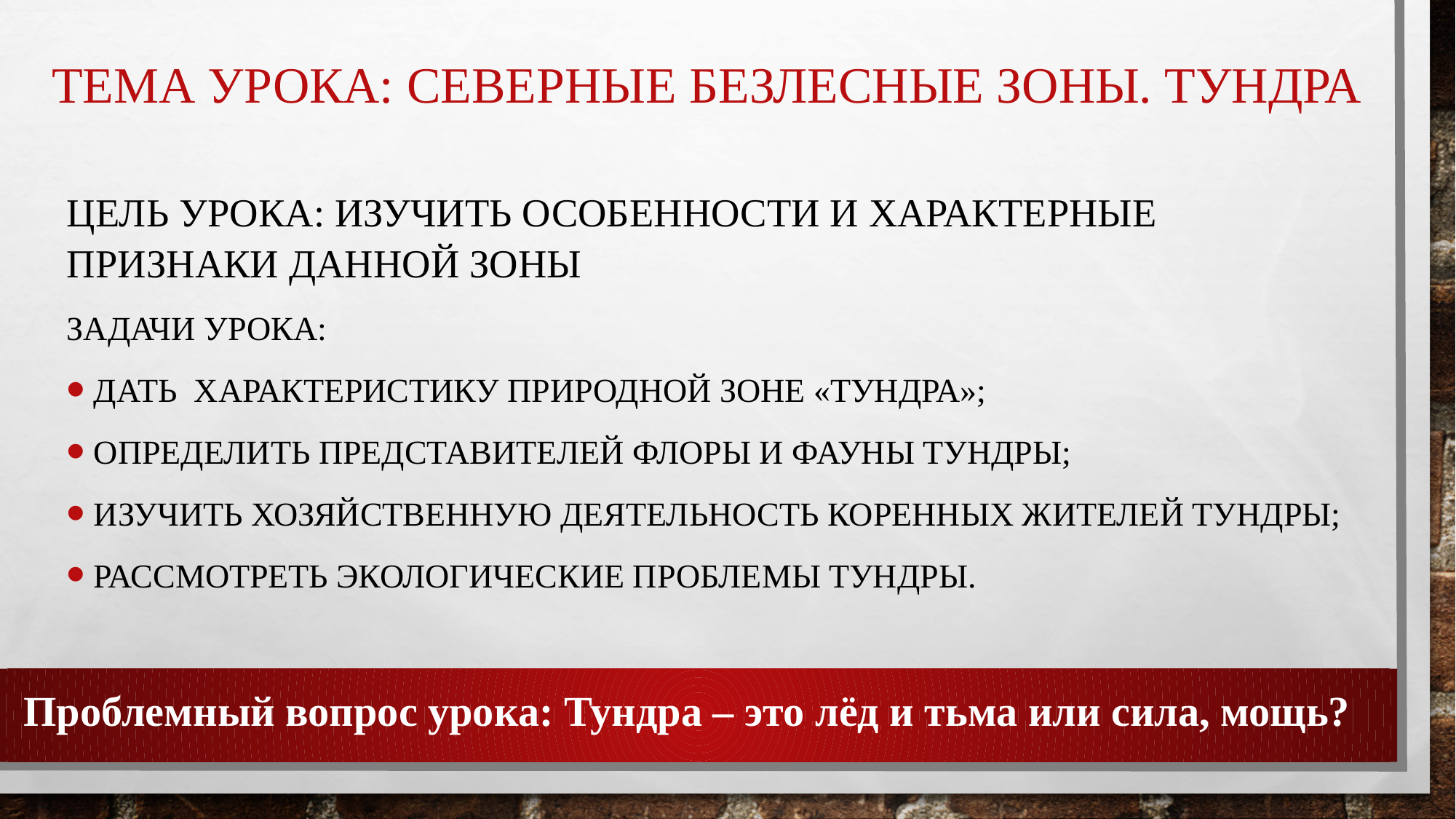

# Тема урока: северные безлесные зоны. Тундра
Цель урока: изучить особенности и характерные признаки данной зоны
Задачи урока:
дать  характеристику природной зоне «Тундра»;
определить представителей флоры и фауны тундры;
изучить хозяйственную деятельность коренных жителей тундры;
рассмотреть экологические проблемы тундры.

Проблемный вопрос урока: Тундра – это лёд и тьма или сила, мощь?